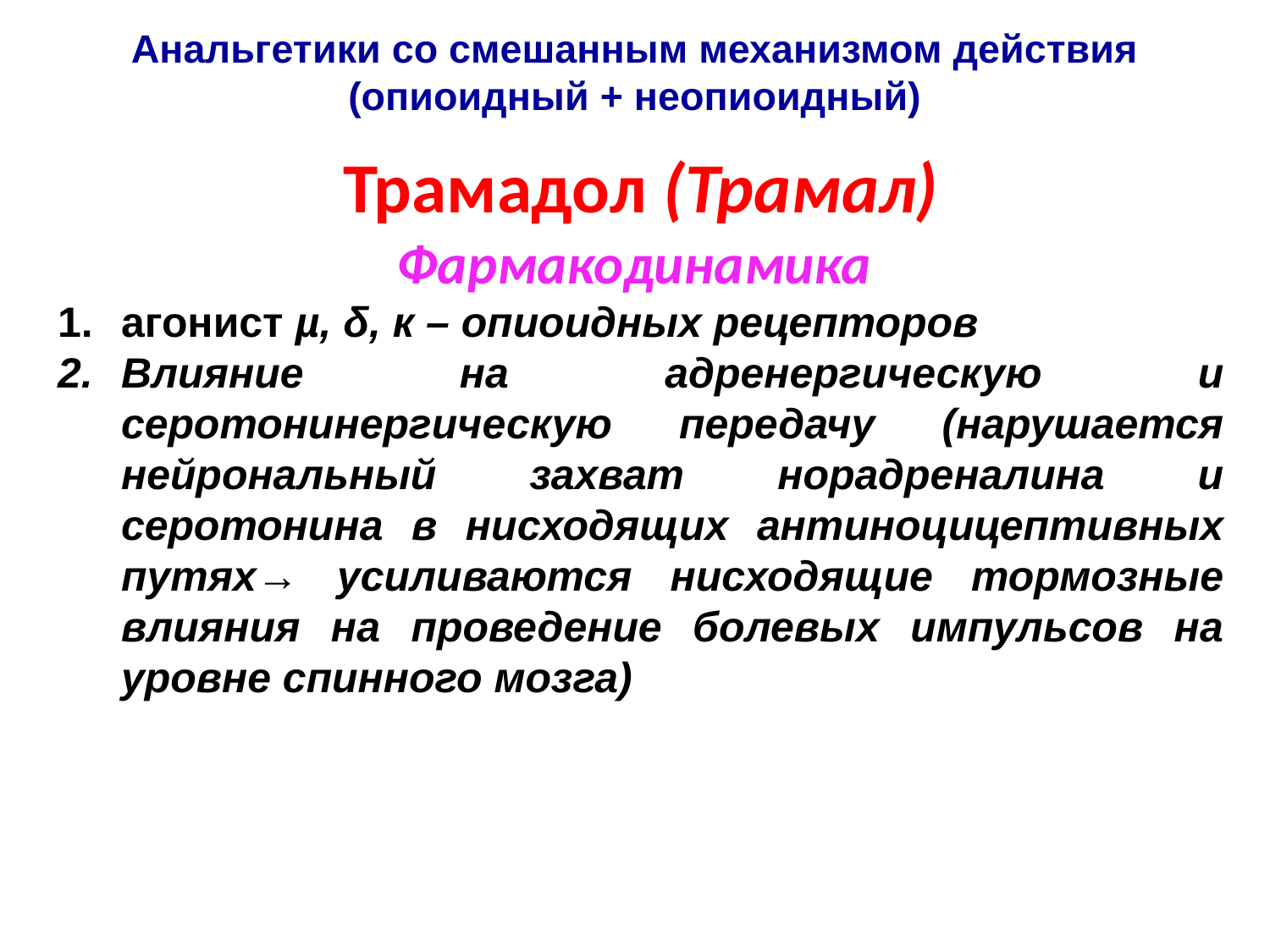

# Анальгетики со смешанным механизмом действия (опиоидный + неопиоидный)
Трамадол (Трамал)
Фармакодинамика
агонист µ, δ, к – опиоидных рецепторов
Влияние на адренергическую и серотонинергическую передачу (нарушается нейрональный захват норадреналина и серотонина в нисходящих антиноцицептивных путях→ усиливаются нисходящие тормозные влияния на проведение болевых импульсов на уровне спинного мозга)